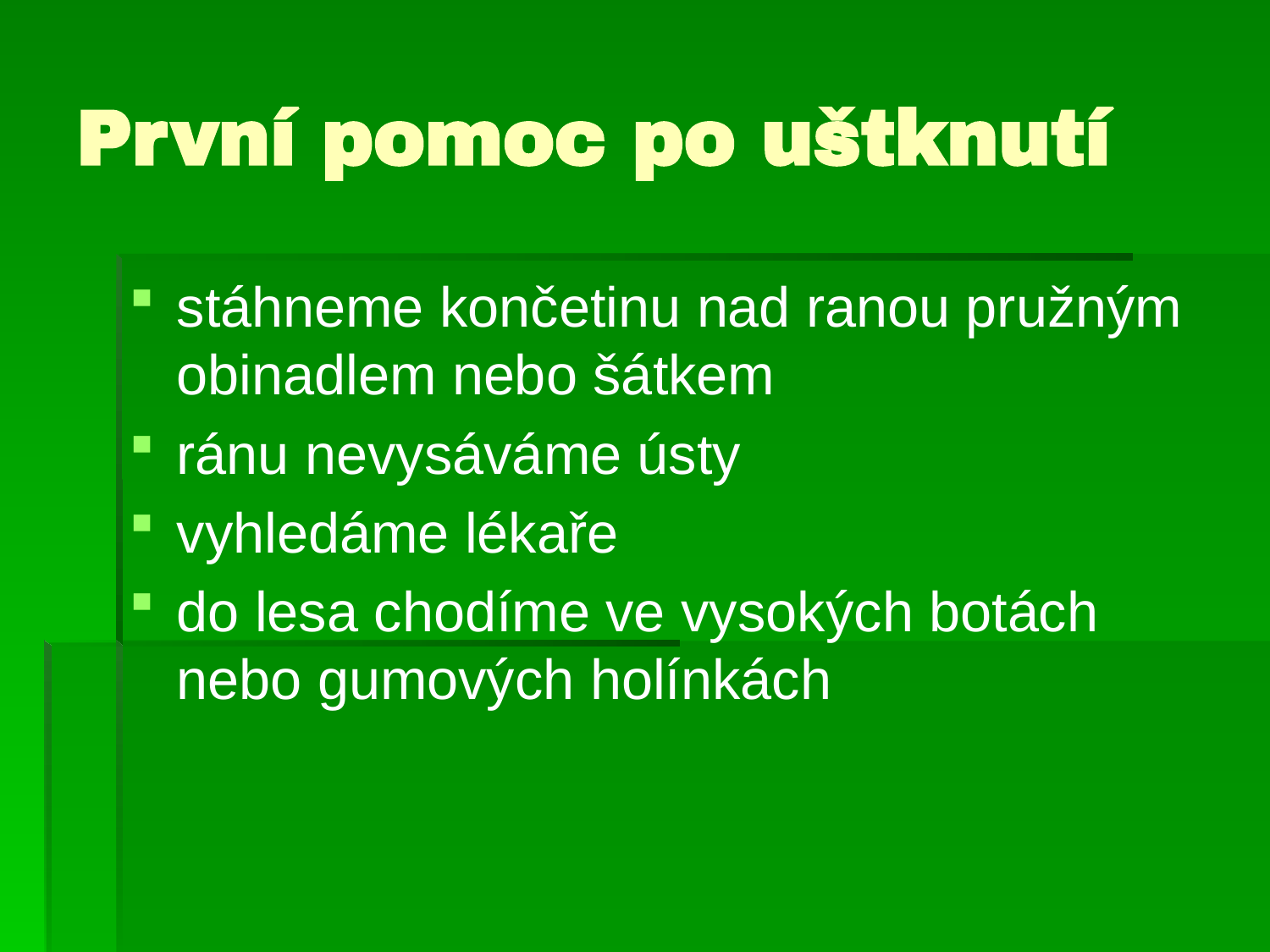

# První pomoc po uštknutí
stáhneme končetinu nad ranou pružným obinadlem nebo šátkem
ránu nevysáváme ústy
vyhledáme lékaře
do lesa chodíme ve vysokých botách nebo gumových holínkách